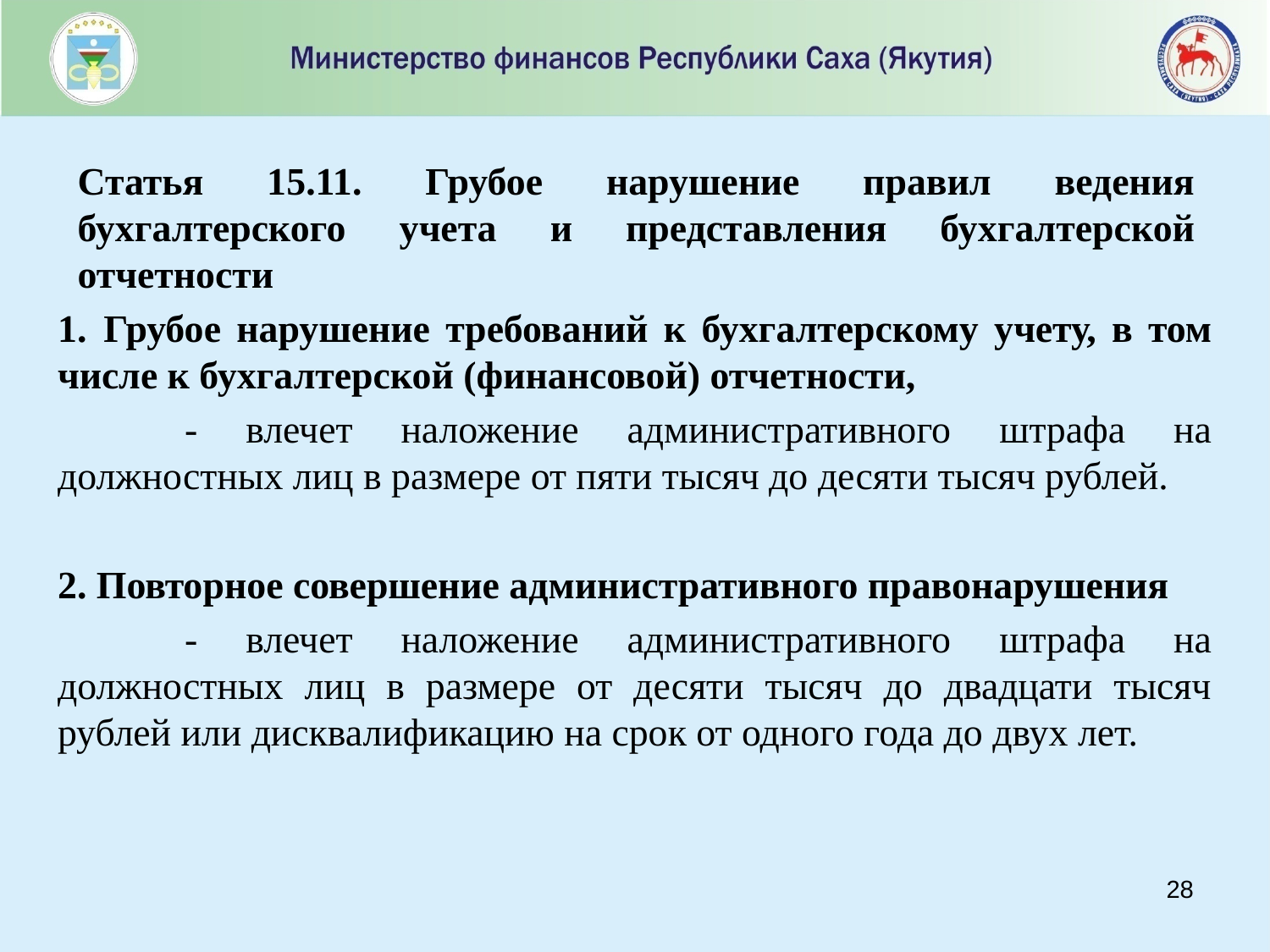

# Статья 15.11. Грубое нарушение правил ведения бухгалтерского учета и представления бухгалтерской отчетности
1. Грубое нарушение требований к бухгалтерскому учету, в том числе к бухгалтерской (финансовой) отчетности,
	- влечет наложение административного штрафа на должностных лиц в размере от пяти тысяч до десяти тысяч рублей.

2. Повторное совершение административного правонарушения
	- влечет наложение административного штрафа на должностных лиц в размере от десяти тысяч до двадцати тысяч рублей или дисквалификацию на срок от одного года до двух лет.

28